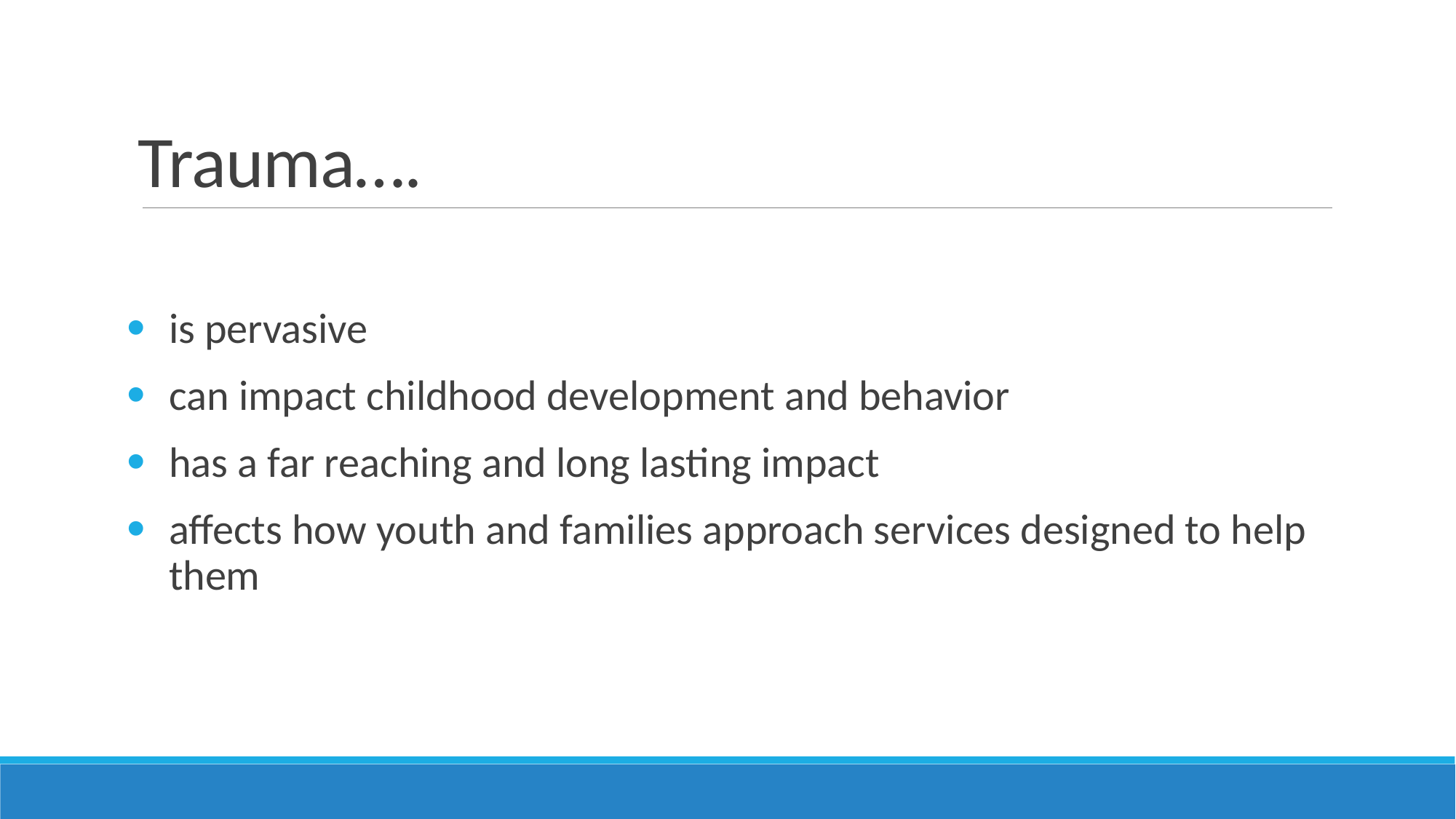

# Trauma….
is pervasive
can impact childhood development and behavior
has a far reaching and long lasting impact
affects how youth and families approach services designed to help them